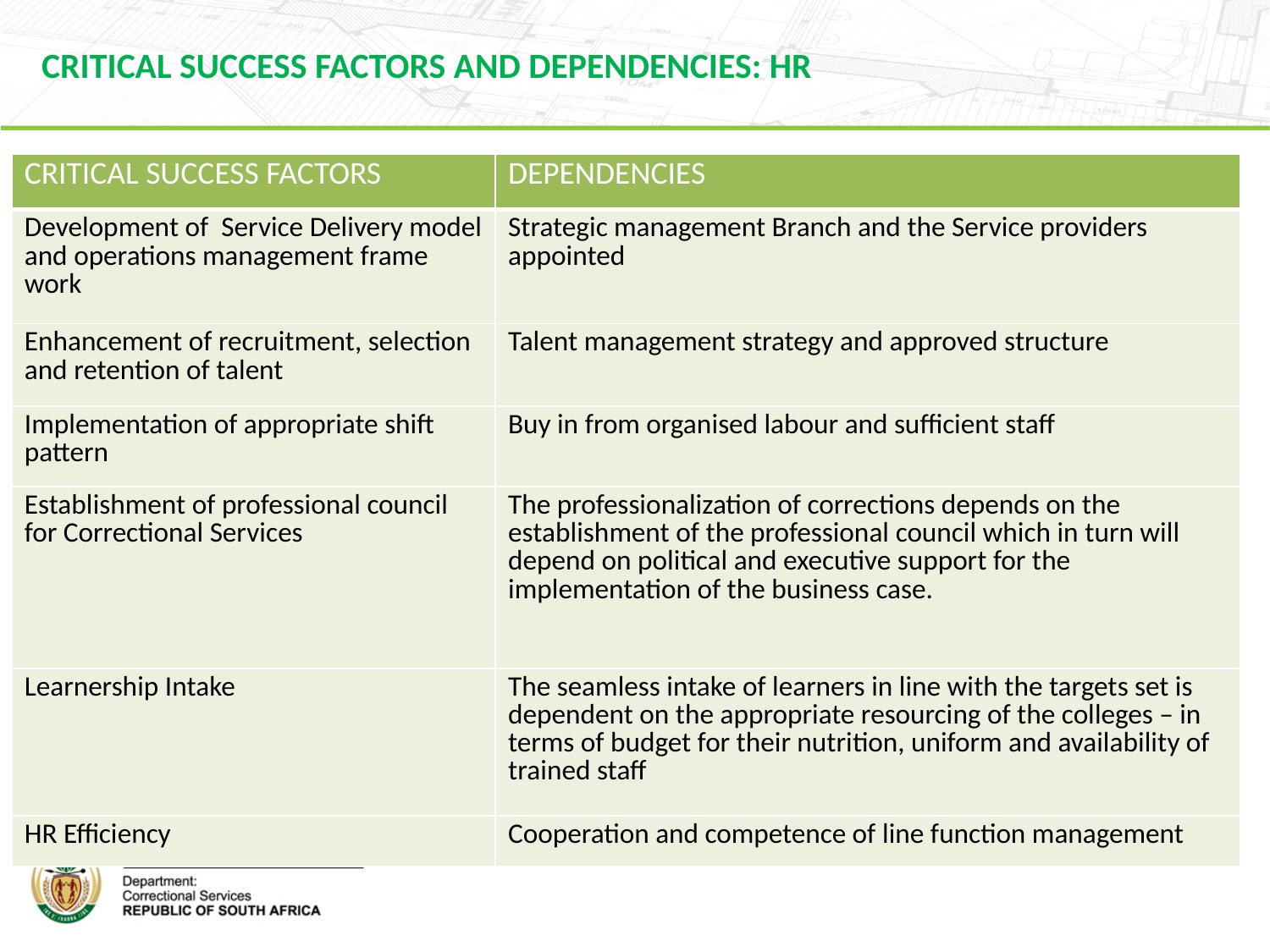

CRITICAL SUCCESS FACTORS AND DEPENDENCIES: HR
| CRITICAL SUCCESS FACTORS | DEPENDENCIES |
| --- | --- |
| Development of Service Delivery model and operations management frame work | Strategic management Branch and the Service providers appointed |
| Enhancement of recruitment, selection and retention of talent | Talent management strategy and approved structure |
| Implementation of appropriate shift pattern | Buy in from organised labour and sufficient staff |
| Establishment of professional council for Correctional Services | The professionalization of corrections depends on the establishment of the professional council which in turn will depend on political and executive support for the implementation of the business case. |
| Learnership Intake | The seamless intake of learners in line with the targets set is dependent on the appropriate resourcing of the colleges – in terms of budget for their nutrition, uniform and availability of trained staff |
| HR Efficiency | Cooperation and competence of line function management |